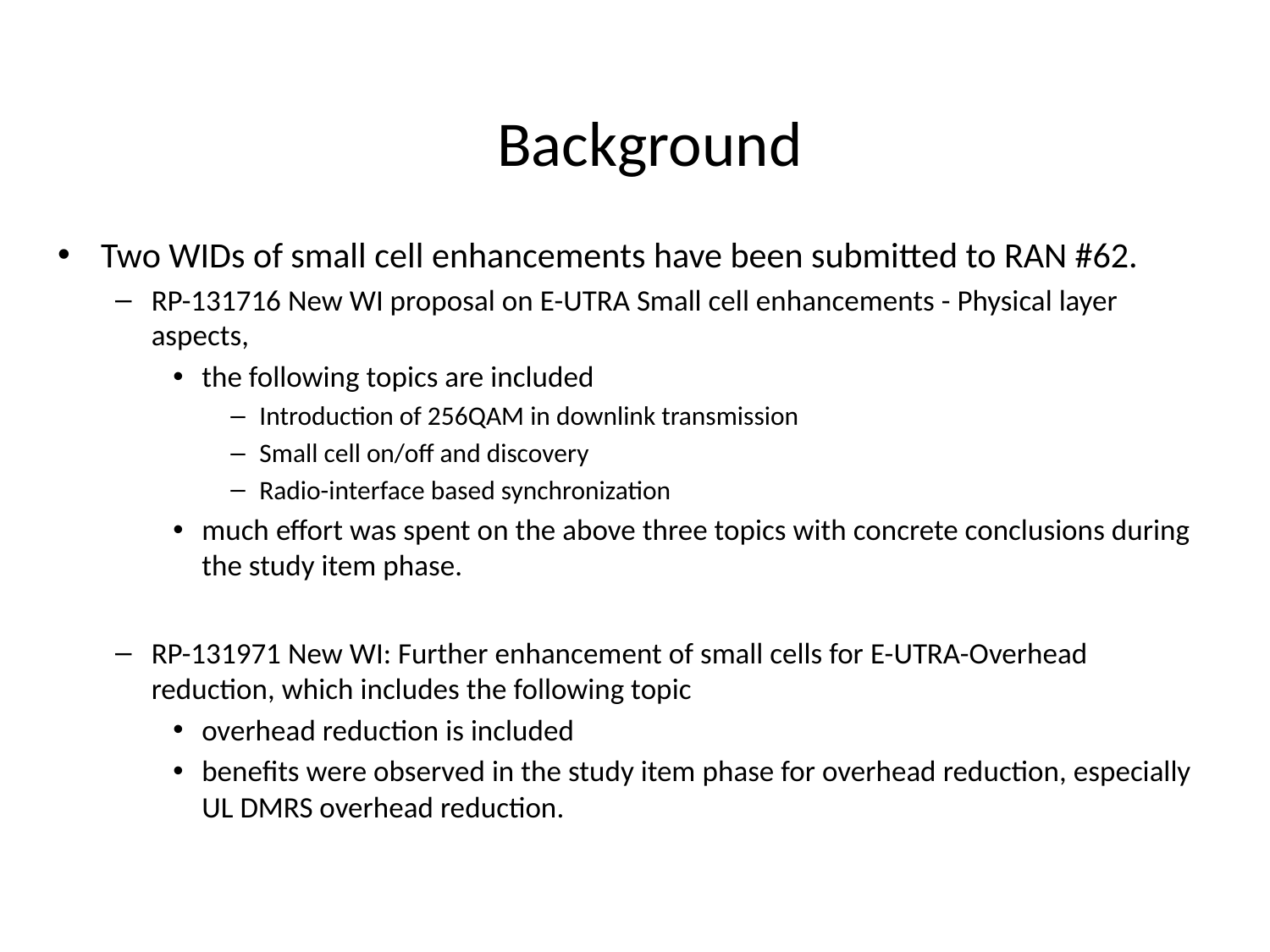

Background
Two WIDs of small cell enhancements have been submitted to RAN #62.
RP-131716 New WI proposal on E-UTRA Small cell enhancements - Physical layer aspects,
the following topics are included
Introduction of 256QAM in downlink transmission
Small cell on/off and discovery
Radio-interface based synchronization
much effort was spent on the above three topics with concrete conclusions during the study item phase.

RP-131971 New WI: Further enhancement of small cells for E-UTRA-Overhead reduction, which includes the following topic
overhead reduction is included
benefits were observed in the study item phase for overhead reduction, especially UL DMRS overhead reduction.